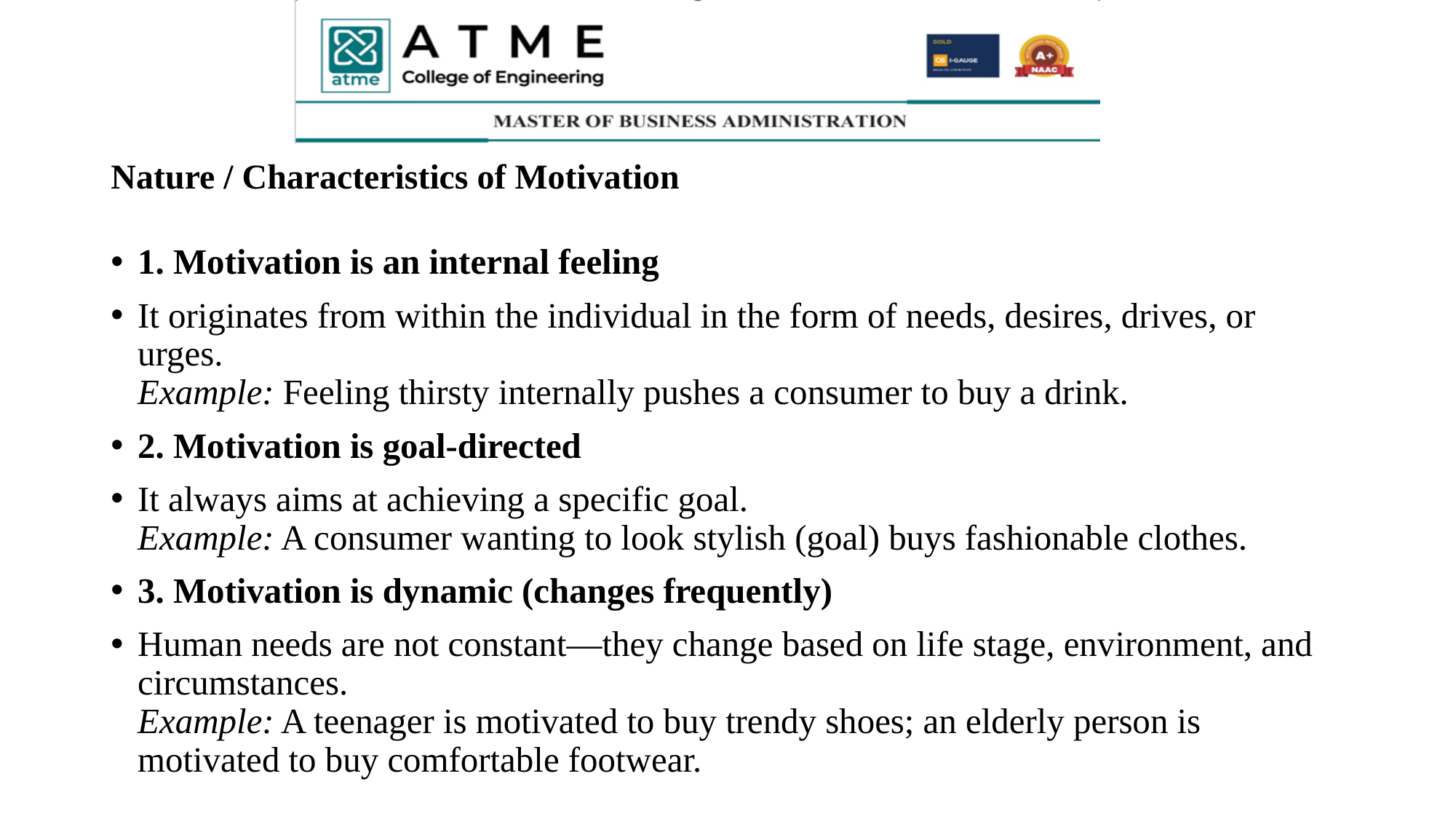

# Nature / Characteristics of Motivation
1. Motivation is an internal feeling
It originates from within the individual in the form of needs, desires, drives, or urges.
Example: Feeling thirsty internally pushes a consumer to buy a drink.
2. Motivation is goal-directed
It always aims at achieving a specific goal.
Example: A consumer wanting to look stylish (goal) buys fashionable clothes.
3. Motivation is dynamic (changes frequently)
Human needs are not constant—they change based on life stage, environment, and circumstances.
Example: A teenager is motivated to buy trendy shoes; an elderly person is motivated to buy comfortable footwear.